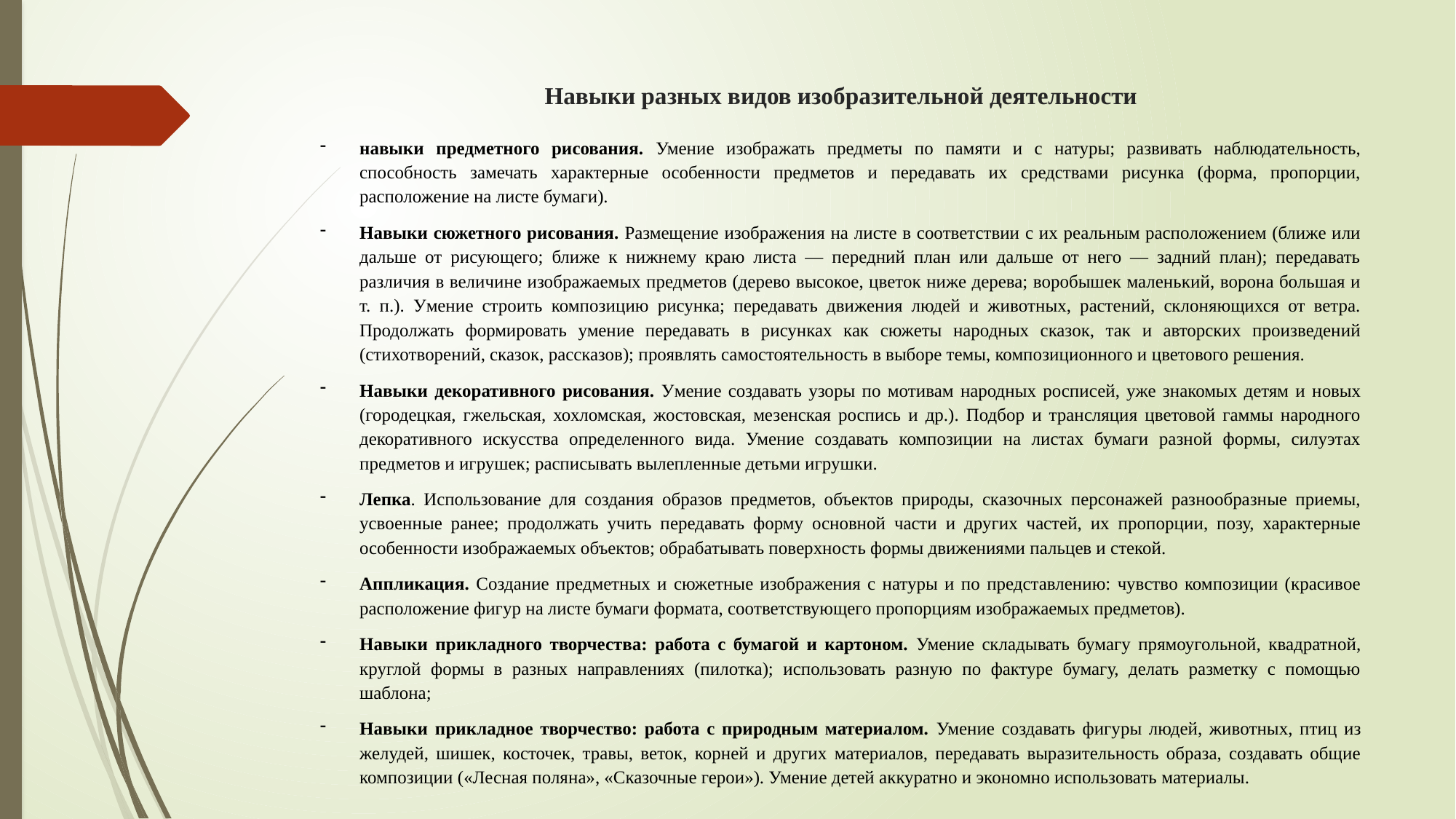

# Навыки разных видов изобразительной деятельности
навыки предметного рисования. Умение изображать предметы по памяти и с натуры; развивать наблюдательность, способность замечать характерные особенности предметов и передавать их средствами рисунка (форма, пропорции, расположение на листе бумаги).
Навыки сюжетного рисования. Размещение изображения на листе в соответствии с их реальным расположением (ближе или дальше от рисующего; ближе к нижнему краю листа — передний план или дальше от него — задний план); передавать различия в величине изображаемых предметов (дерево высокое, цветок ниже дерева; воробышек маленький, ворона большая и т. п.). Умение строить композицию рисунка; передавать движения людей и животных, растений, склоняющихся от ветра. Продолжать формировать умение передавать в рисунках как сюжеты народных сказок, так и авторских произведений (стихотворений, сказок, рассказов); проявлять самостоятельность в выборе темы, композиционного и цветового решения.
Навыки декоративного рисования. Умение создавать узоры по мотивам народных росписей, уже знакомых детям и новых (городецкая, гжельская, хохломская, жостовская, мезенская роспись и др.). Подбор и трансляция цветовой гаммы народного декоративного искусства определенного вида. Умение создавать композиции на листах бумаги разной формы, силуэтах предметов и игрушек; расписывать вылепленные детьми игрушки.
Лепка. Использование для создания образов предметов, объектов природы, сказочных персонажей разнообразные приемы, усвоенные ранее; продолжать учить передавать форму основной части и других частей, их пропорции, позу, характерные особенности изображаемых объектов; обрабатывать поверхность формы движениями пальцев и стекой.
Аппликация. Создание предметных и сюжетные изображения с натуры и по представлению: чувство композиции (красивое расположение фигур на листе бумаги формата, соответствующего пропорциям изображаемых предметов).
Навыки прикладного творчества: работа с бумагой и картоном. Умение складывать бумагу прямоугольной, квадратной, круглой формы в разных направлениях (пилотка); использовать разную по фактуре бумагу, делать разметку с помощью шаблона;
Навыки прикладное творчество: работа с природным материалом. Умение создавать фигуры людей, животных, птиц из желудей, шишек, косточек, травы, веток, корней и других материалов, передавать выразительность образа, создавать общие композиции («Лесная поляна», «Сказочные герои»). Умение детей аккуратно и экономно использовать материалы.